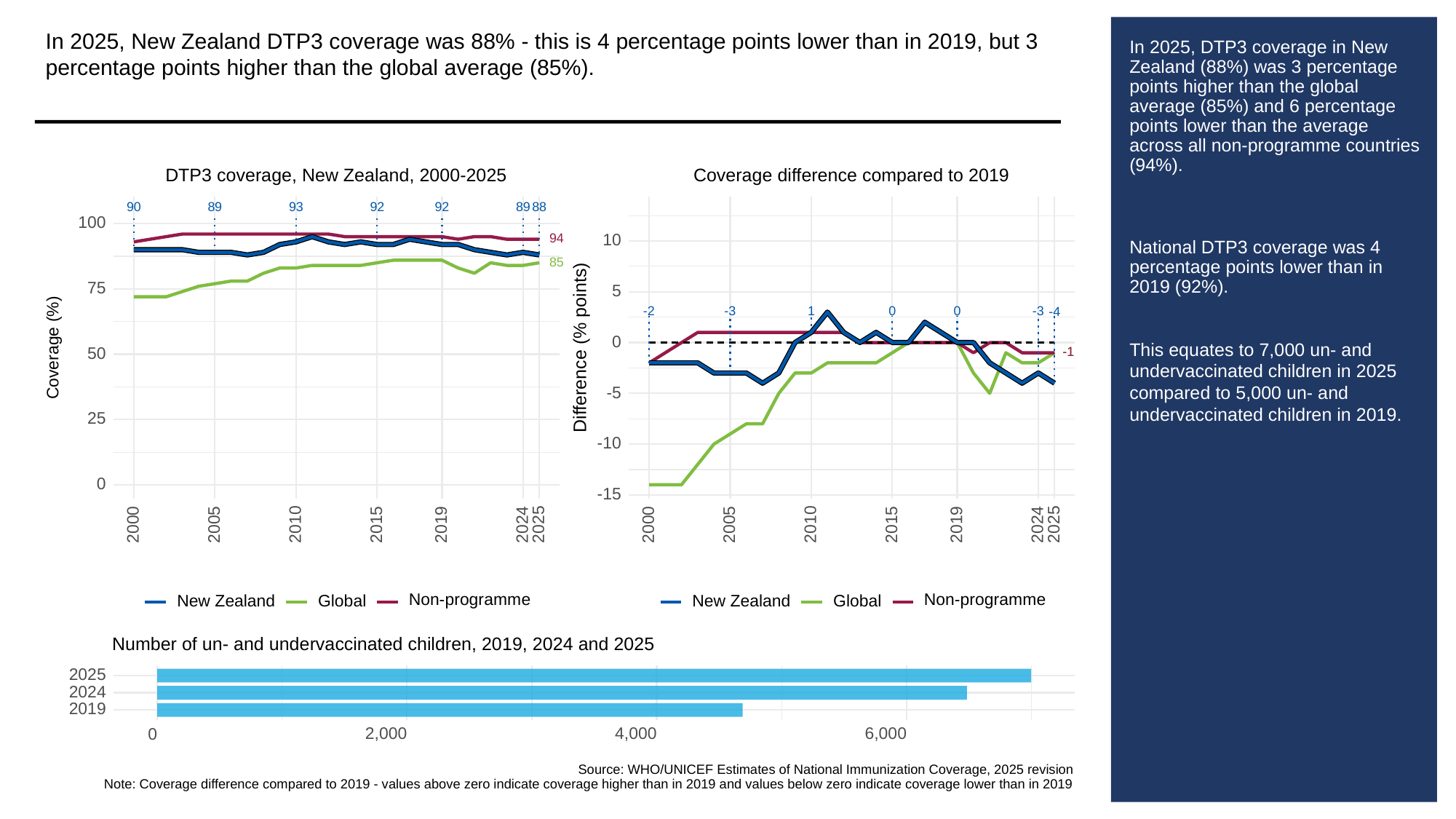

In 2025, New Zealand DTP3 coverage was 88% - this is 4 percentage points lower than in 2019, but 3 percentage points higher than the global average (85%).
# In 2025, DTP3 coverage in New Zealand (88%) was 3 percentage points higher than the global average (85%) and 6 percentage points lower than the average across all non-programme countries (94%).

National DTP3 coverage was 4 percentage points lower than in 2019 (92%).

This equates to 7,000 un- and undervaccinated children in 2025 compared to 5,000 un- and undervaccinated children in 2019.

Coverage difference compared to 2019
DTP3 coverage, New Zealand, 2000-2025

93
90
89
92
92
89
88

100

94
10

85

75
5

-3
-3
0
0
-2
1
-4

0
Difference (% points)
Coverage (%)

50
-1
-1

-5

25

-10

0

-15

2000
2005
2010
2015
2019
2024
2025
2000
2005
2010
2015
2019
2024
2025
Non-programme
Non-programme
Global
Global
New Zealand
New Zealand

Number of un- and undervaccinated children, 2019, 2024 and 2025

2025

2024

2019

2,000
4,000
6,000
0
Source: WHO/UNICEF Estimates of National Immunization Coverage, 2025 revision
Note: Coverage difference compared to 2019 - values above zero indicate coverage higher than in 2019 and values below zero indicate coverage lower than in 2019